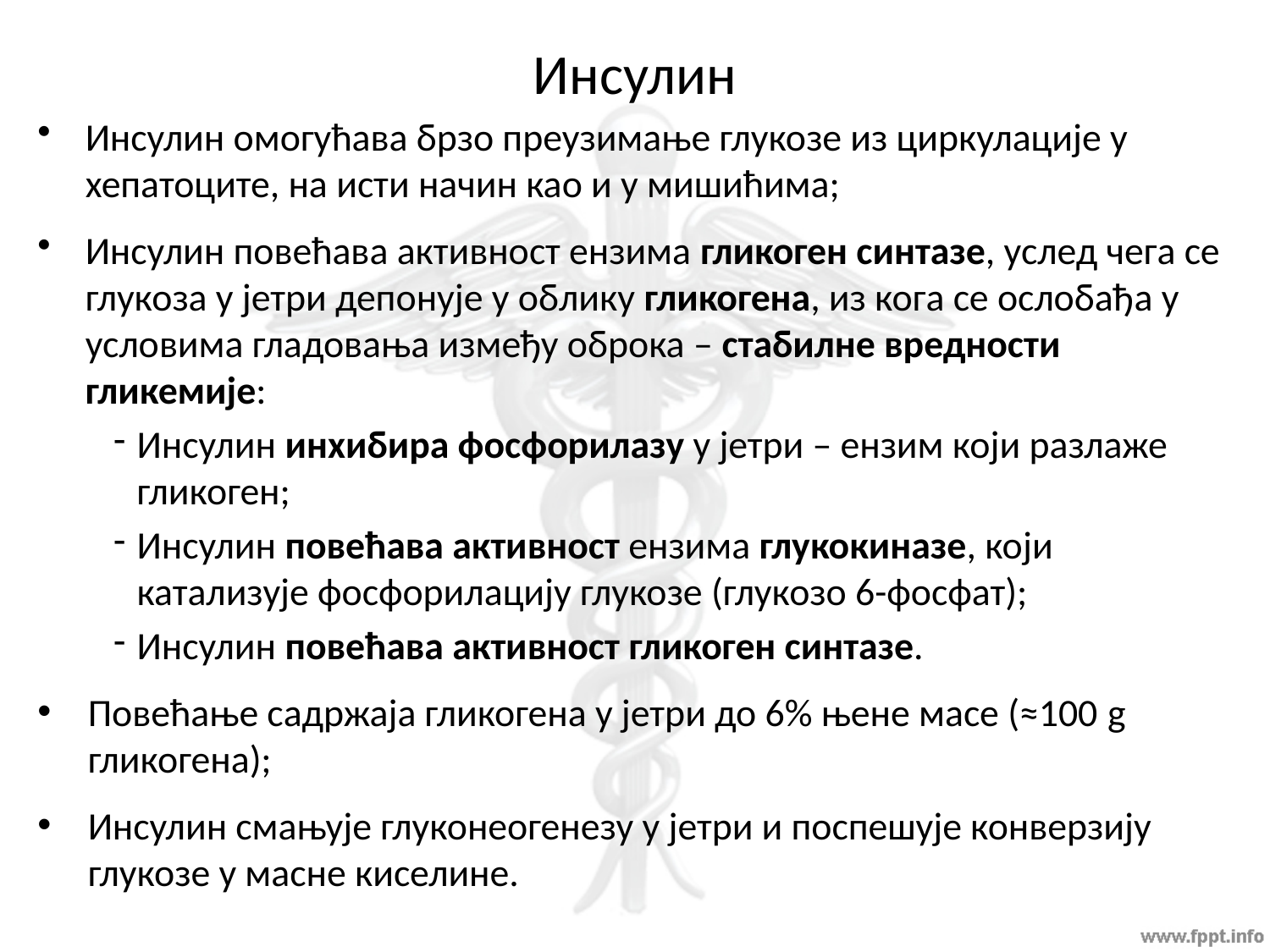

# Инсулин
Инсулин омогућава брзо преузимање глукозе из циркулације у хепатоците, на исти начин као и у мишићима;

Инсулин повећава активност ензима гликоген синтазе, услед чега се глукоза у јетри депонује у облику гликогена, из кога се ослобађа у условима гладовања између оброка – стабилне вредности гликемије:
Инсулин инхибира фосфорилазу у јетри – ензим који разлаже гликоген;
Инсулин повећава активност ензима глукокиназе, који катализује фосфорилацију глукозе (глукозо 6-фосфат);
Инсулин повећава активност гликоген синтазе.

Повећање садржаја гликогена у јетри до 6% њене масе (≈100 g гликогена);

Инсулин смањује глуконеогенезу у јетри и поспешује конверзију глукозе у масне киселине.